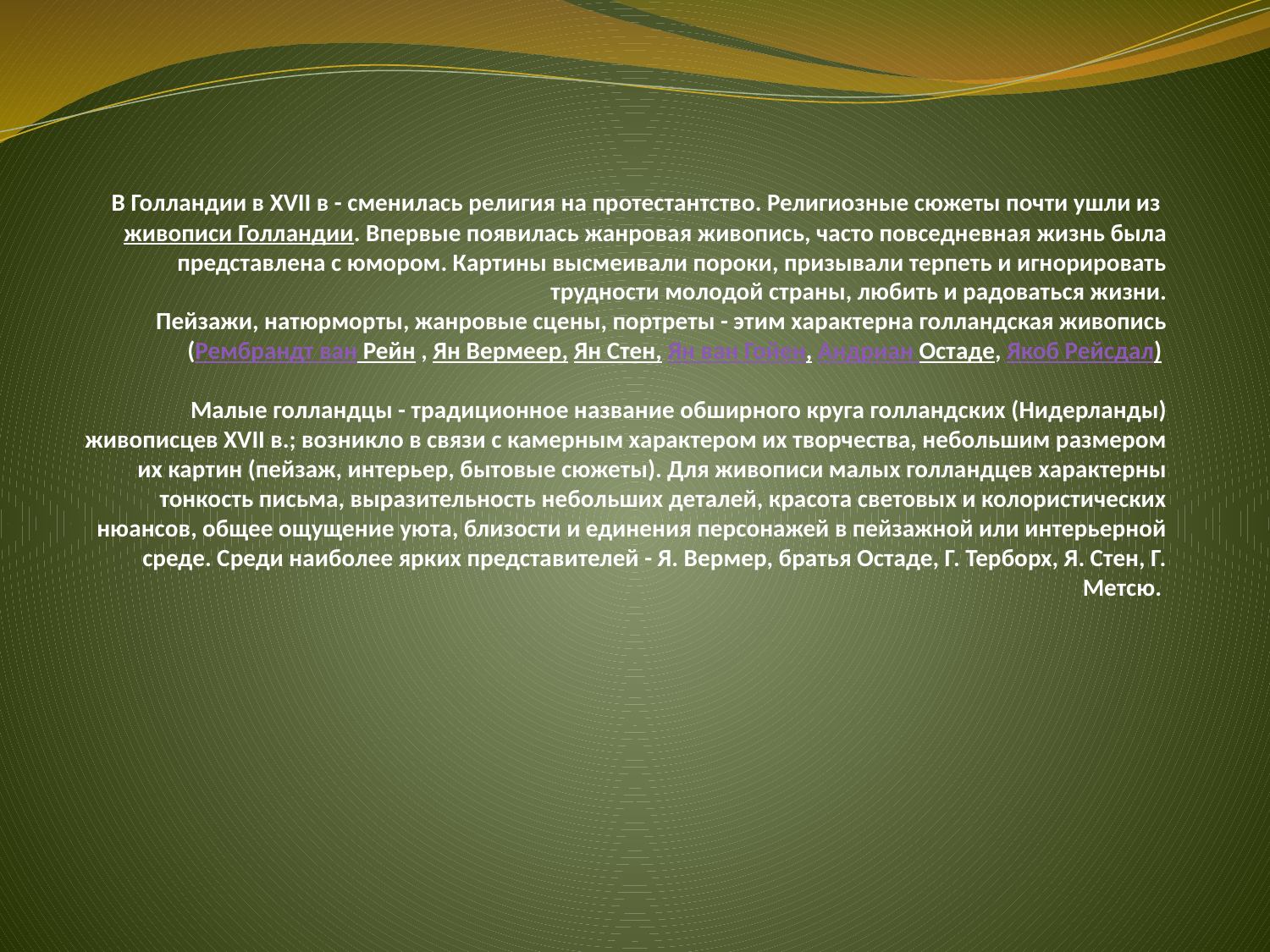

# В Голландии в XVII в - сменилась религия на протестантство. Религиозные сюжеты почти ушли из живописи Голландии. Впервые появилась жанровая живопись, часто повседневная жизнь была представлена с юмором. Картины высмеивали пороки, призывали терпеть и игнорировать трудности молодой страны, любить и радоваться жизни. Пейзажи, натюрморты, жанровые сцены, портреты - этим характерна голландская живопись (Рембрандт ван Рейн , Ян Вермеер, Ян Стен, Ян ван Гойен, Андриан Остаде, Якоб Рейсдал) Малые голландцы - традиционное название обширного круга голландских (Нидерланды) живописцев XVII в.; возникло в связи с камерным характером их творчества, небольшим размером их картин (пейзаж, интерьер, бытовые сюжеты). Для живописи малых голландцев характерны тонкость письма, выразительность небольших деталей, красота световых и колористических нюансов, общее ощущение уюта, близости и единения персонажей в пейзажной или интерьерной среде. Среди наиболее ярких представителей - Я. Вермер, братья Остаде, Г. Терборх, Я. Стен, Г. Метсю.